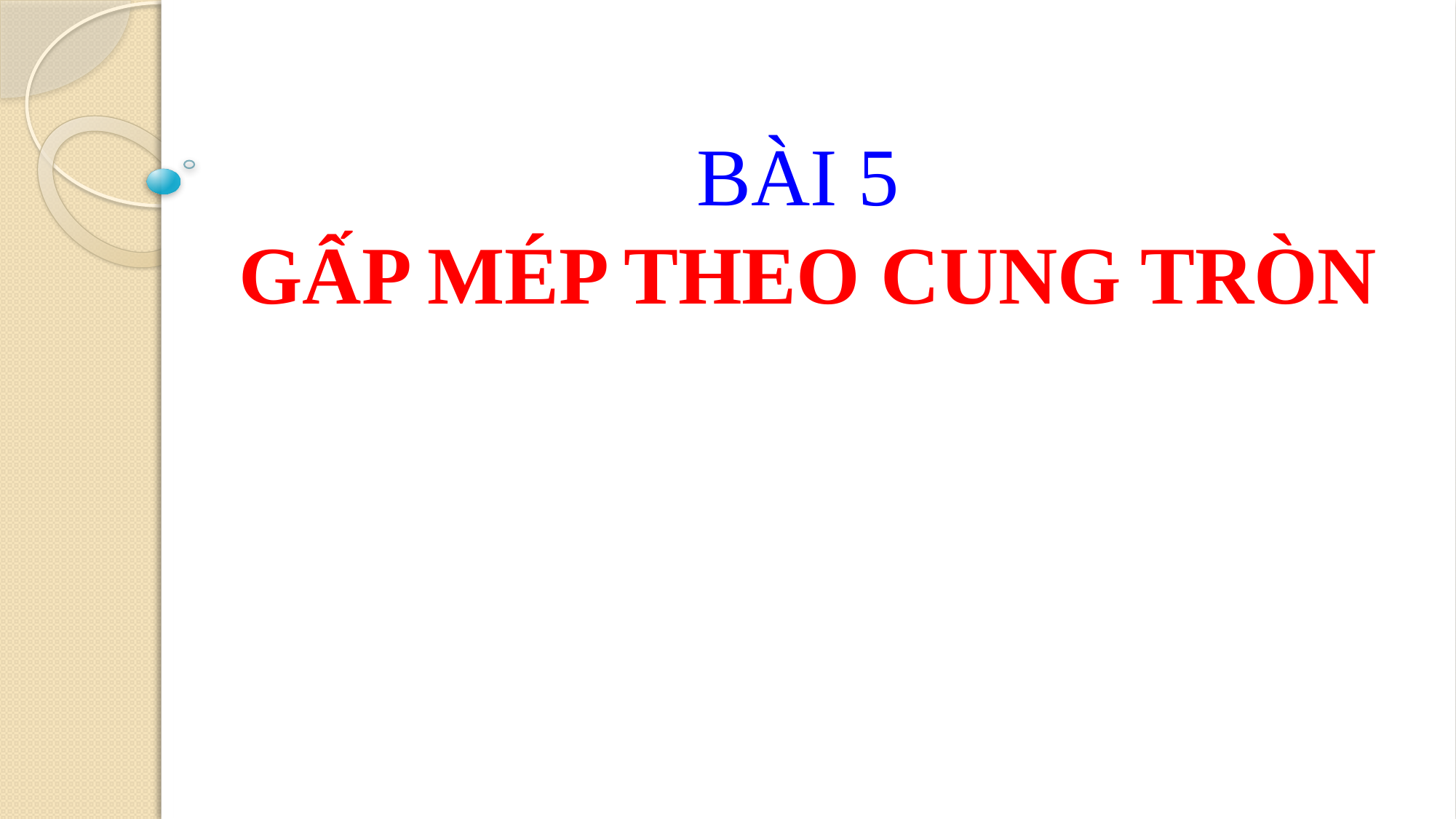

# BÀI 5 GẤP MÉP THEO CUNG TRÒN